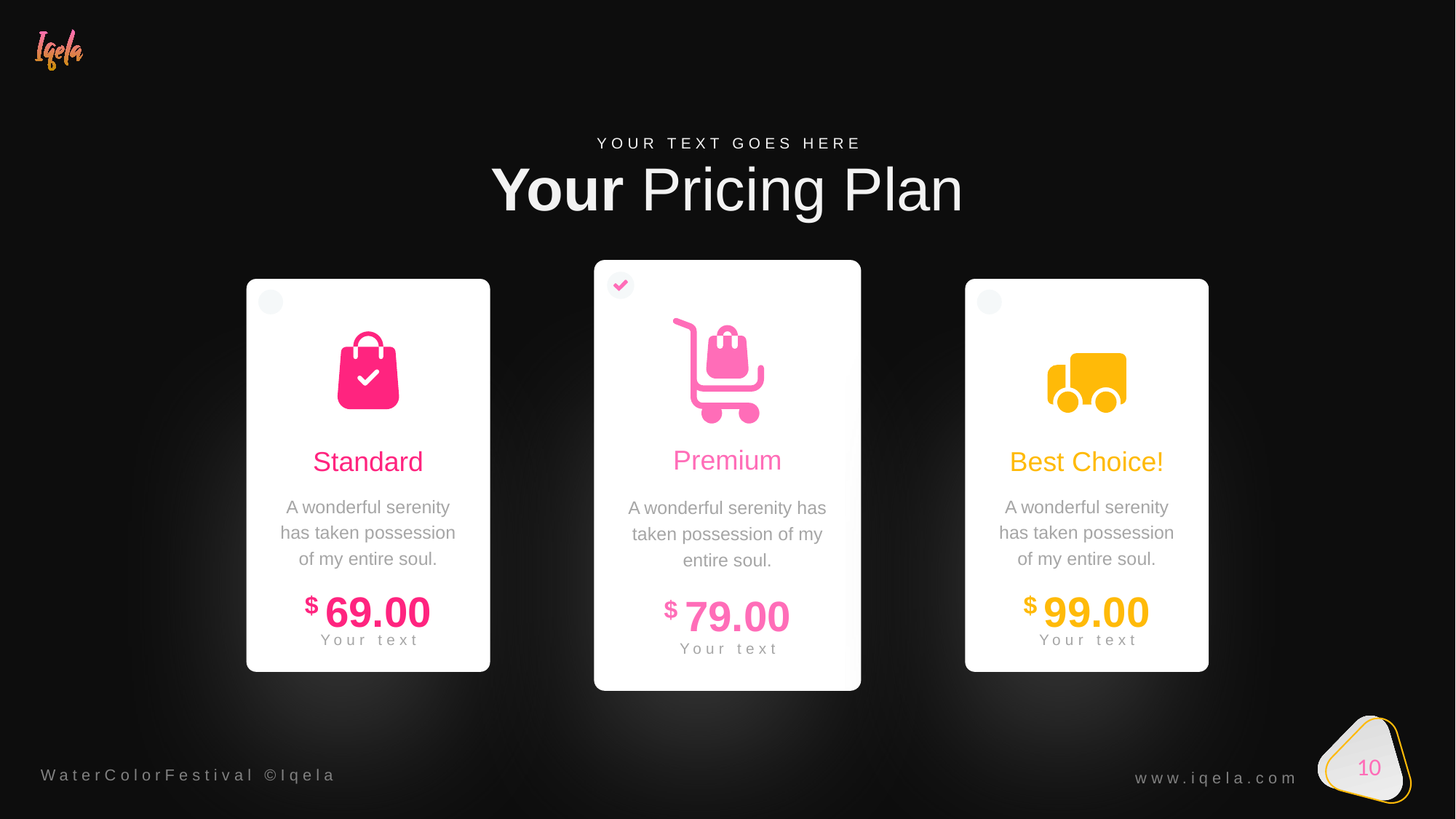

YOUR TEXT GOES HERE
Your Pricing Plan

Premium
A wonderful serenity has taken possession of my entire soul.
$ 79.00
Your text
Standard
A wonderful serenity has taken possession of my entire soul.
$ 69.00
Your text
Best Choice!
A wonderful serenity has taken possession of my entire soul.
$ 99.00
Your text